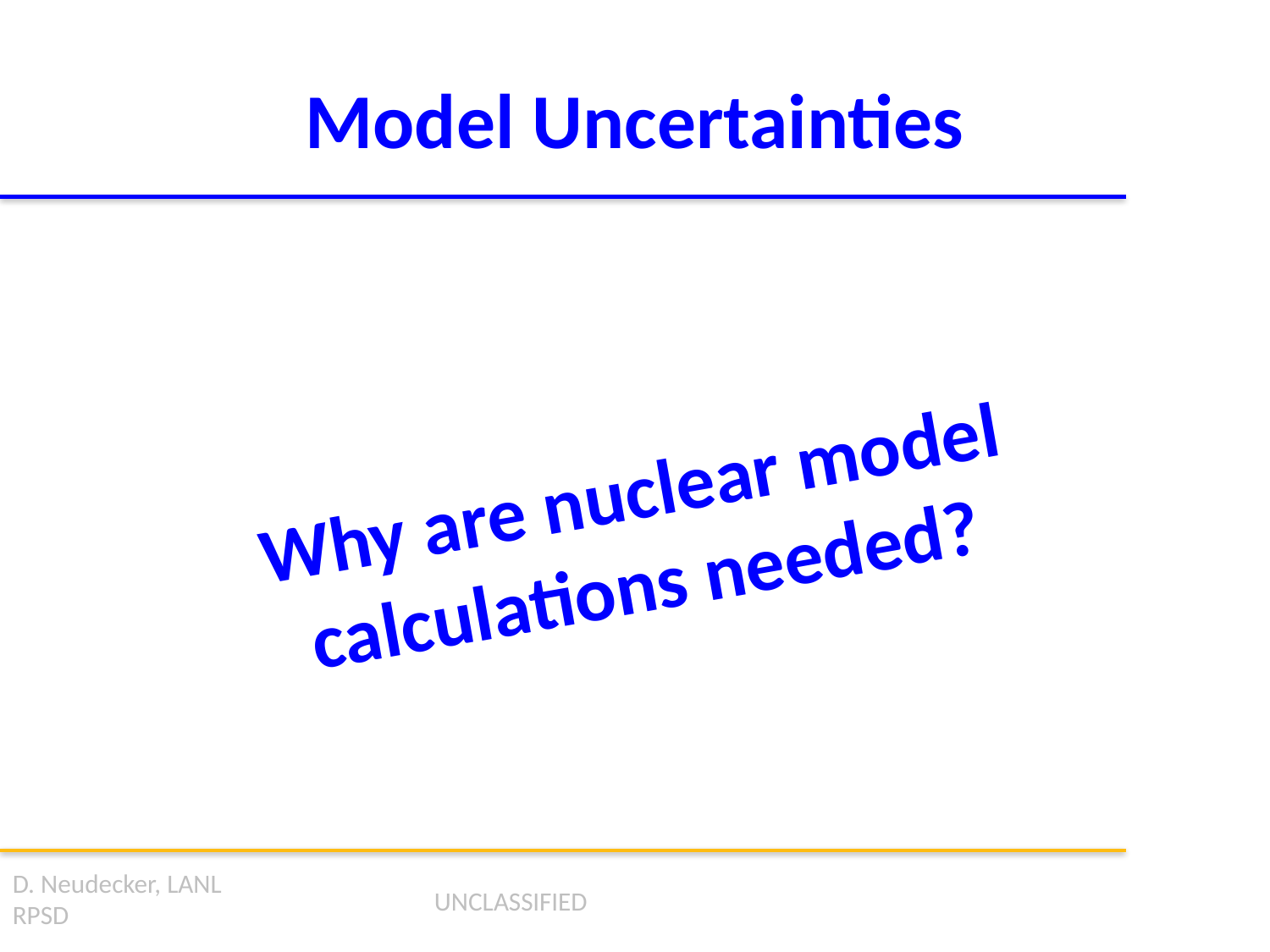

# Model Uncertainties
Why are nuclear model calculations needed?

D. Neudecker, LANL
RPSD
UNCLASSIFIED